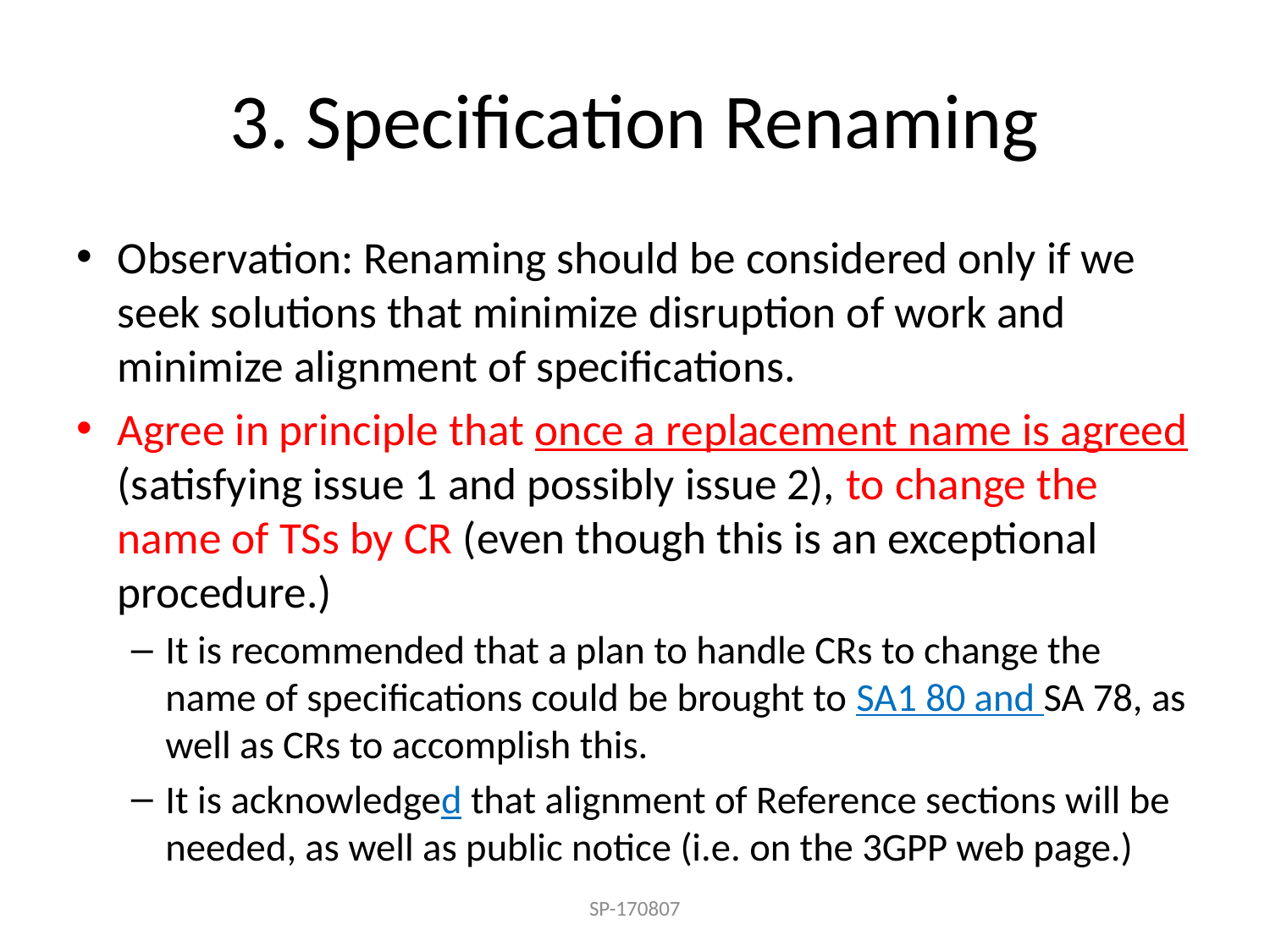

# 3. Specification Renaming
Observation: Renaming should be considered only if we seek solutions that minimize disruption of work and minimize alignment of specifications.
Agree in principle that once a replacement name is agreed (satisfying issue 1 and possibly issue 2), to change the name of TSs by CR (even though this is an exceptional procedure.)
It is recommended that a plan to handle CRs to change the name of specifications could be brought to SA1 80 and SA 78, as well as CRs to accomplish this.
It is acknowledged that alignment of Reference sections will be needed, as well as public notice (i.e. on the 3GPP web page.)

SP-170807